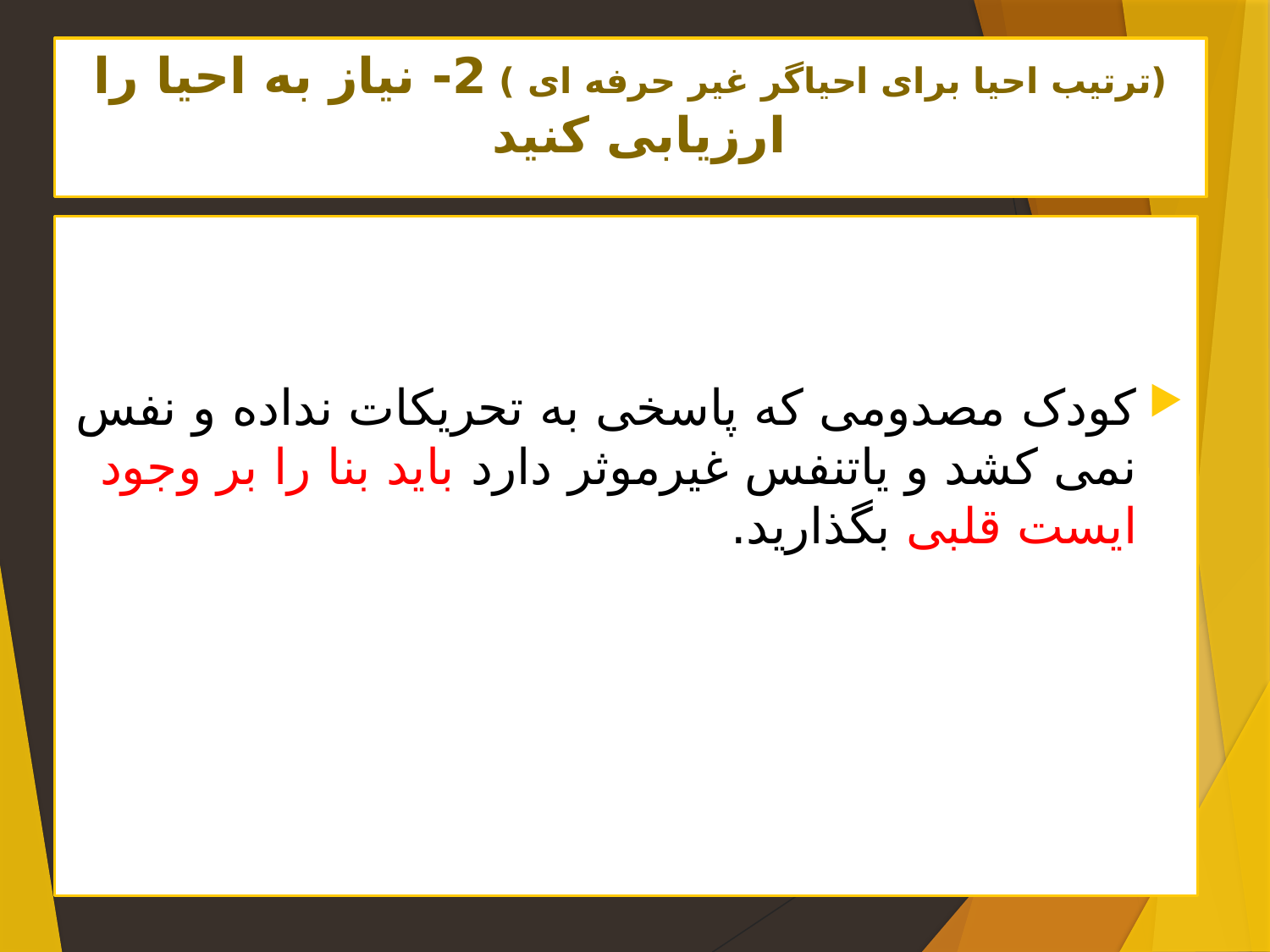

# (ترتیب احیا برای احیاگر غیر حرفه ای ) 2- نیاز به احیا را ارزیابی کنید

کودک مصدومی که پاسخی به تحریکات نداده و نفس نمی کشد و یاتنفس غیرموثر دارد باید بنا را بر وجود ایست قلبی بگذارید.